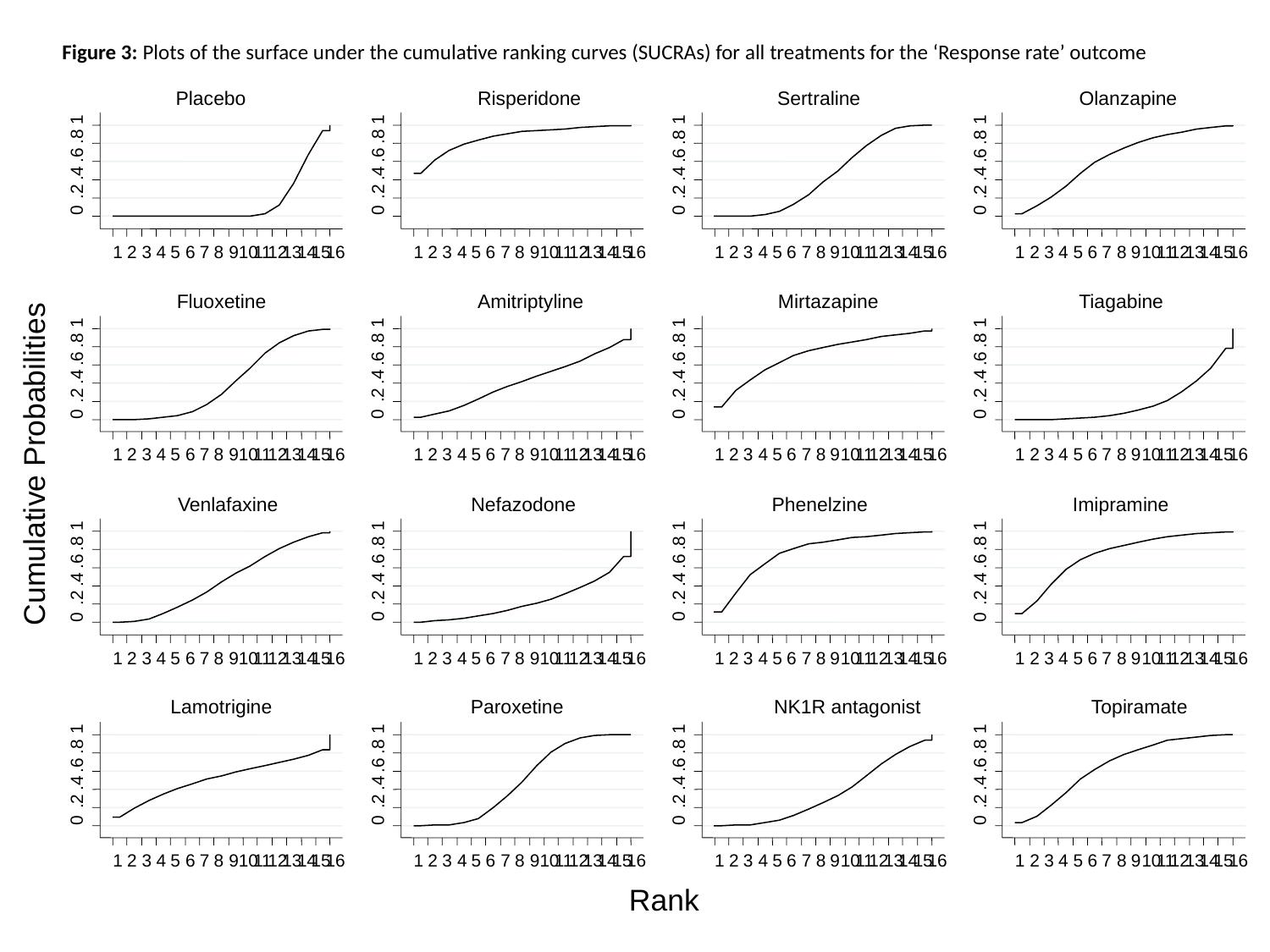

Figure 3: Plots of the surface under the cumulative ranking curves (SUCRAs) for all treatments for the ‘Response rate’ outcome
Placebo
Risperidone
Sertraline
Olanzapine
1
1
1
1

.8
.8
.8
.8

.6
.6
.6
.6

.4
.4
.4
.4

.2
.2
.2
.2

0
0
0
0

1
2
3
4
5
6
7
8
9
10
11
12
13
14
15
16
1
2
3
4
5
6
7
8
9
10
11
12
13
14
15
1
1
1

.8
.8
.8

.6
.6
.6

.4
.4

.2
.2

0
0

1
1
1
1

.8
.8
.8
.8

.6
.6
.6
.6

.4
.4
.4
.4

.2
.2
.2
.2

0
0
0
0

1
1
1
1

.8
.8
.8
.8

.6
.6
.6
.6

.4
.4
.4
.4

.2
.2
.2
.2

0
0
0
0

16
1
2
3
4
5
6
7
8
9
10
11
12
13
14
15
16
1
2
3
4
5
6
7
8
9
10
11
12
13
14
15
16

1
2
3
4
5
6
7
8
9
10
11
12
13
14
15
16
1
2
3
4
5
6
7
8
9
10
11
12
13
14
15
16
1
2
3
4
5
6
7
8
9
10
11
12
13
14
15
16
1
2
3
4
5
6
7
8
9
10
11
12
13
14
15
16
Fluoxetine
Amitriptyline
Mirtazapine
Tiagabine
1

.8

.6

.4
.4

.2
.2

0
0

Cumulative Probabilities
Venlafaxine
Nefazodone
Phenelzine
Imipramine

1
2
3
4
5
6
7
8
9
10
11
12
13
14
15
16
1
2
3
4
5
6
7
8
9
10
11
12
13
14
15
16
1
2
3
4
5
6
7
8
9
10
11
12
13
14
15
16
1
2
3
4
5
6
7
8
9
10
11
12
13
14
15
16

1
2
3
4
5
6
7
8
9
10
11
12
13
14
15
16
1
2
3
4
5
6
7
8
9
10
11
12
13
14
15
16
Lamotrigine
Paroxetine
NK1R antagonist
Topiramate

1
2
3
4
5
6
7
8
9
10
11
12
13
14
15
16
1
2
3
4
5
6
7
8
9
10
11
12
13
14
15
16
Rank